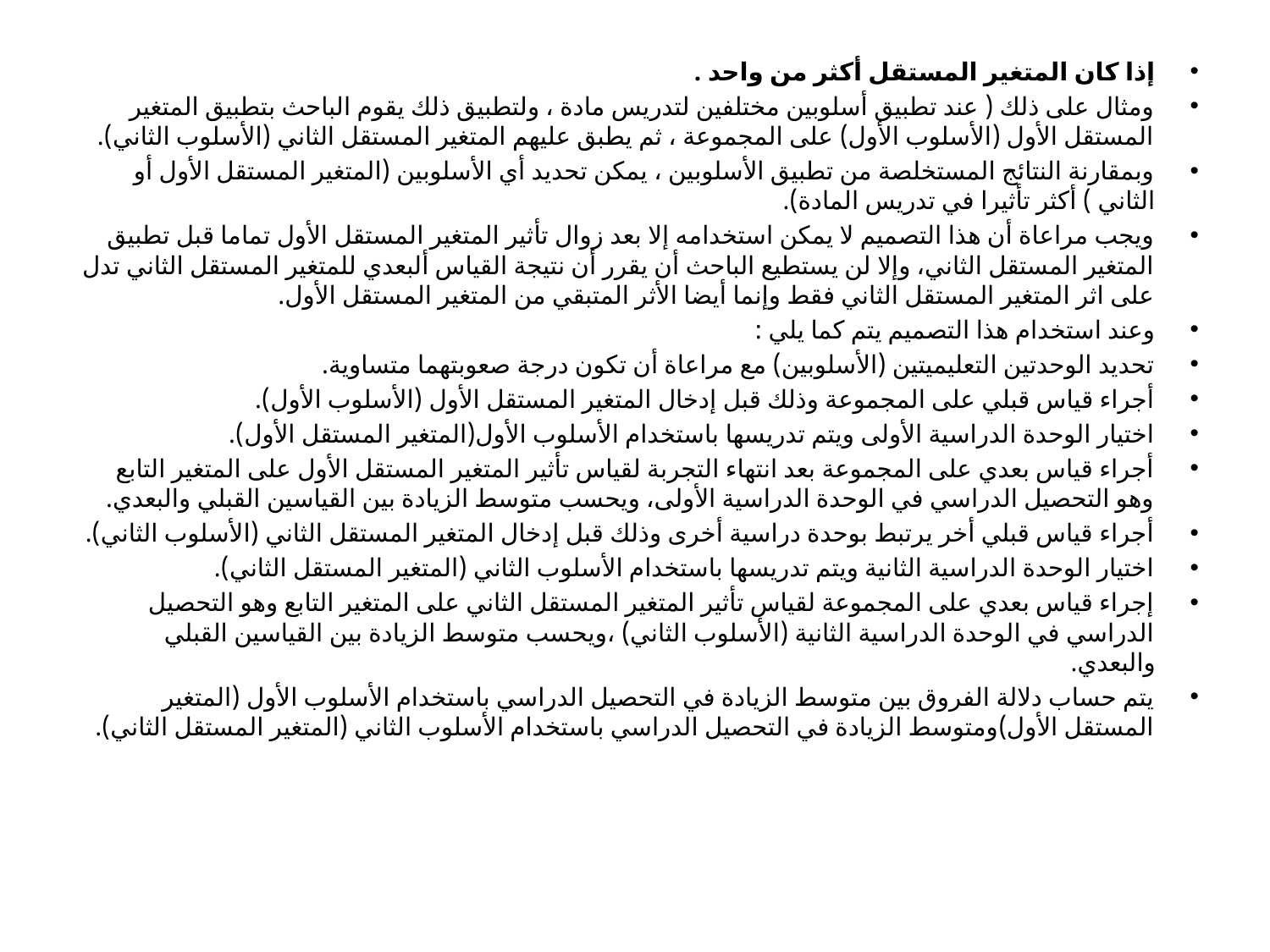

إذا كان المتغير المستقل أكثر من واحد .
ومثال على ذلك ( عند تطبيق أسلوبين مختلفين لتدريس مادة ، ولتطبيق ذلك يقوم الباحث بتطبيق المتغير المستقل الأول (الأسلوب الأول) على المجموعة ، ثم يطبق عليهم المتغير المستقل الثاني (الأسلوب الثاني).
وبمقارنة النتائج المستخلصة من تطبيق الأسلوبين ، يمكن تحديد أي الأسلوبين (المتغير المستقل الأول أو الثاني ) أكثر تأثيرا في تدريس المادة).
ويجب مراعاة أن هذا التصميم لا يمكن استخدامه إلا بعد زوال تأثير المتغير المستقل الأول تماما قبل تطبيق المتغير المستقل الثاني، وإلا لن يستطيع الباحث أن يقرر أن نتيجة القياس ألبعدي للمتغير المستقل الثاني تدل على اثر المتغير المستقل الثاني فقط وإنما أيضا الأثر المتبقي من المتغير المستقل الأول.
وعند استخدام هذا التصميم يتم كما يلي :
تحديد الوحدتين التعليميتين (الأسلوبين) مع مراعاة أن تكون درجة صعوبتهما متساوية.
أجراء قياس قبلي على المجموعة وذلك قبل إدخال المتغير المستقل الأول (الأسلوب الأول).
اختيار الوحدة الدراسية الأولى ويتم تدريسها باستخدام الأسلوب الأول(المتغير المستقل الأول).
أجراء قياس بعدي على المجموعة بعد انتهاء التجربة لقياس تأثير المتغير المستقل الأول على المتغير التابع وهو التحصيل الدراسي في الوحدة الدراسية الأولى، ويحسب متوسط الزيادة بين القياسين القبلي والبعدي.
أجراء قياس قبلي أخر يرتبط بوحدة دراسية أخرى وذلك قبل إدخال المتغير المستقل الثاني (الأسلوب الثاني).
اختيار الوحدة الدراسية الثانية ويتم تدريسها باستخدام الأسلوب الثاني (المتغير المستقل الثاني).
إجراء قياس بعدي على المجموعة لقياس تأثير المتغير المستقل الثاني على المتغير التابع وهو التحصيل الدراسي في الوحدة الدراسية الثانية (الأسلوب الثاني) ،ويحسب متوسط الزيادة بين القياسين القبلي والبعدي.
يتم حساب دلالة الفروق بين متوسط الزيادة في التحصيل الدراسي باستخدام الأسلوب الأول (المتغير المستقل الأول)ومتوسط الزيادة في التحصيل الدراسي باستخدام الأسلوب الثاني (المتغير المستقل الثاني).